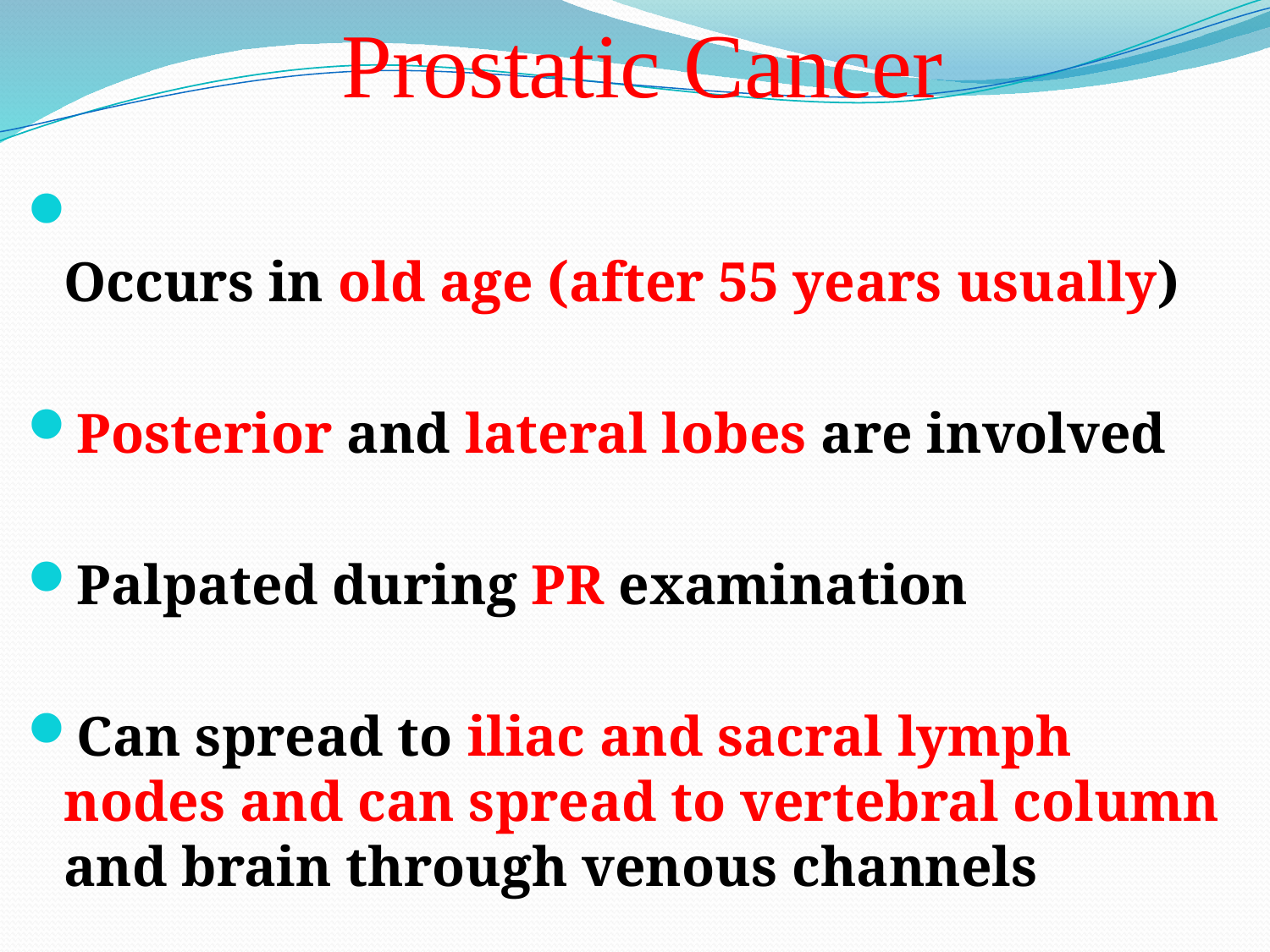

# Prostatic Cancer
Occurs in old age (after 55 years usually)

Posterior and lateral lobes are involved

Palpated during PR examination

Can spread to iliac and sacral lymph nodes and can spread to vertebral column and brain through venous channels